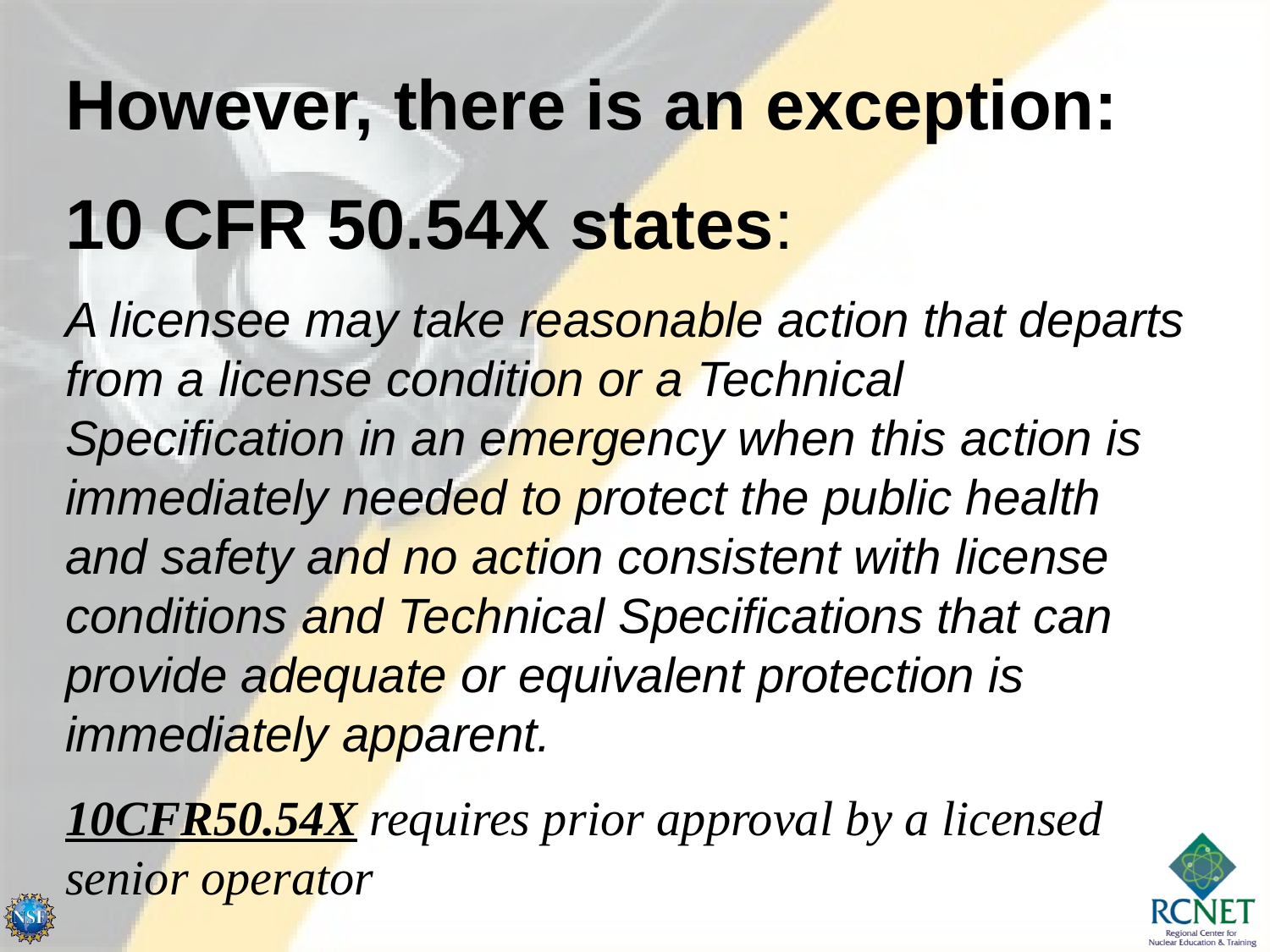

However, there is an exception:
10 CFR 50.54X states:
A licensee may take reasonable action that departs from a license condition or a Technical Specification in an emergency when this action is immediately needed to protect the public health and safety and no action consistent with license conditions and Technical Specifications that can provide adequate or equivalent protection is immediately apparent.
10CFR50.54X requires prior approval by a licensed senior operator